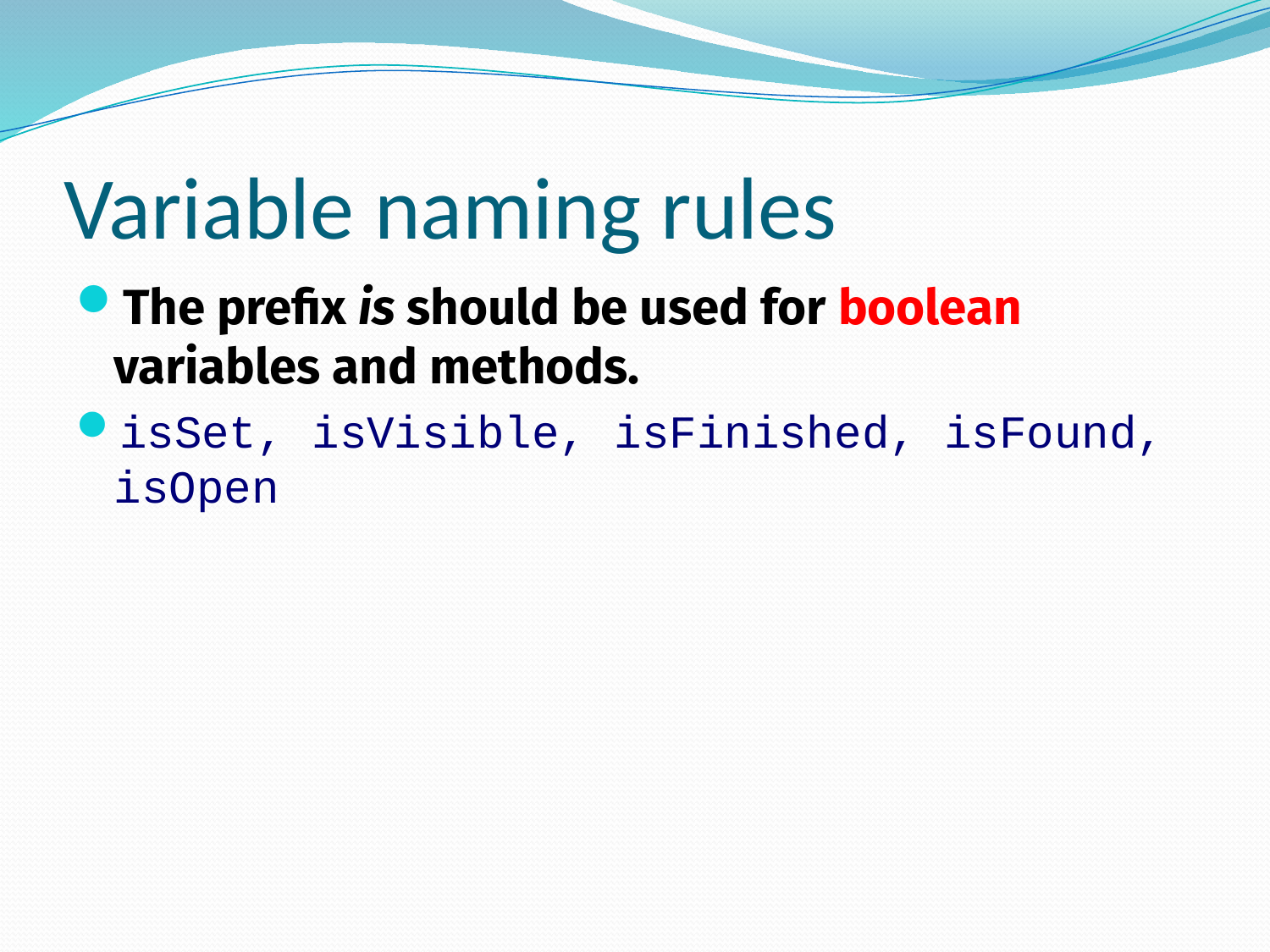

# Variable naming rules
The prefix is should be used for boolean variables and methods.
isSet, isVisible, isFinished, isFound, isOpen